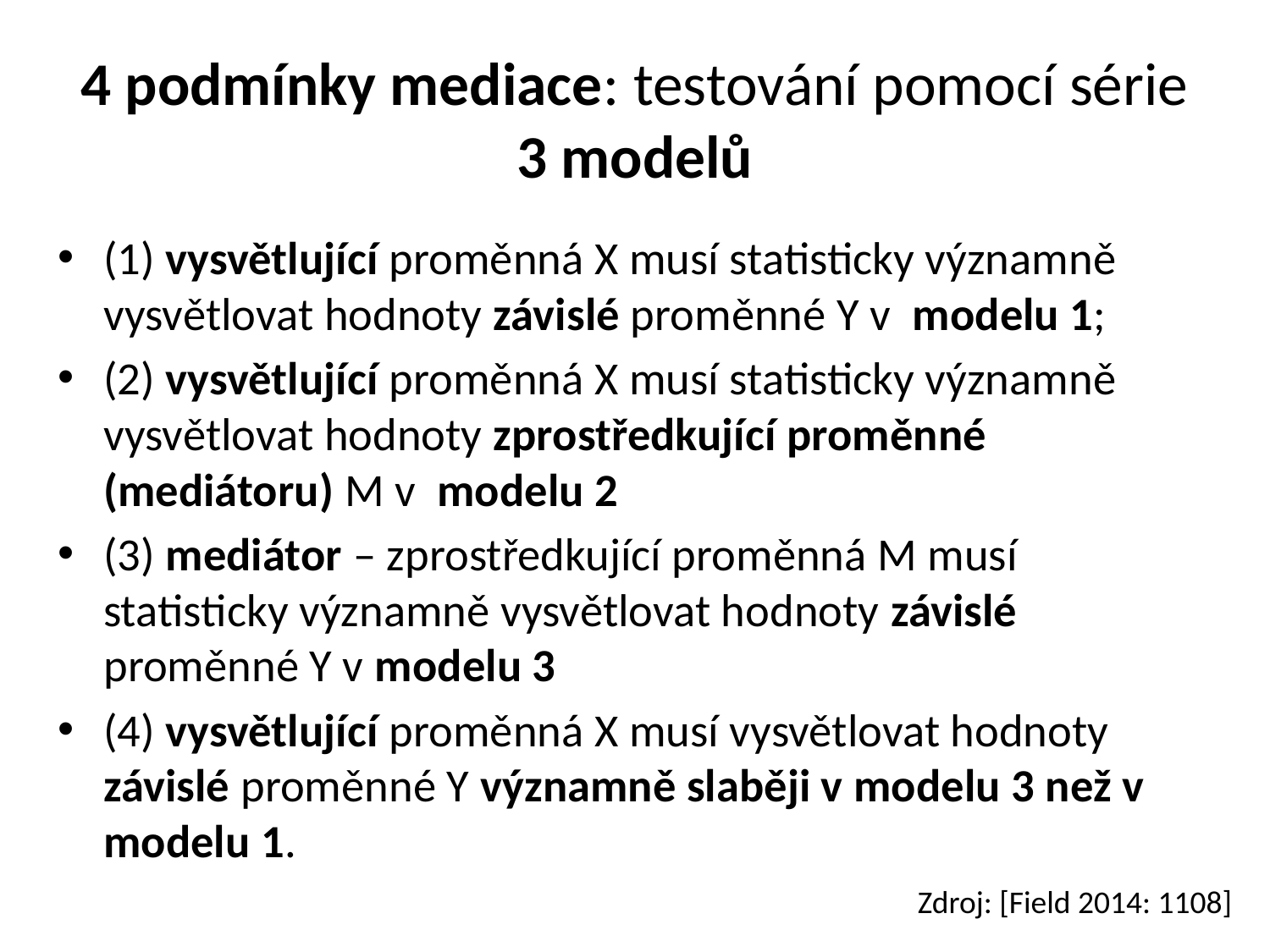

# 4 podmínky mediace: testování pomocí série 3 modelů
(1) vysvětlující proměnná X musí statisticky významně vysvětlovat hodnoty závislé proměnné Y v  modelu 1;
(2) vysvětlující proměnná X musí statisticky významně vysvětlovat hodnoty zprostředkující proměnné (mediátoru) M v  modelu 2
(3) mediátor – zprostředkující proměnná M musí statisticky významně vysvětlovat hodnoty závislé proměnné Y v modelu 3
(4) vysvětlující proměnná X musí vysvětlovat hodnoty závislé proměnné Y významně slaběji v modelu 3 než v modelu 1.
Zdroj: [Field 2014: 1108]